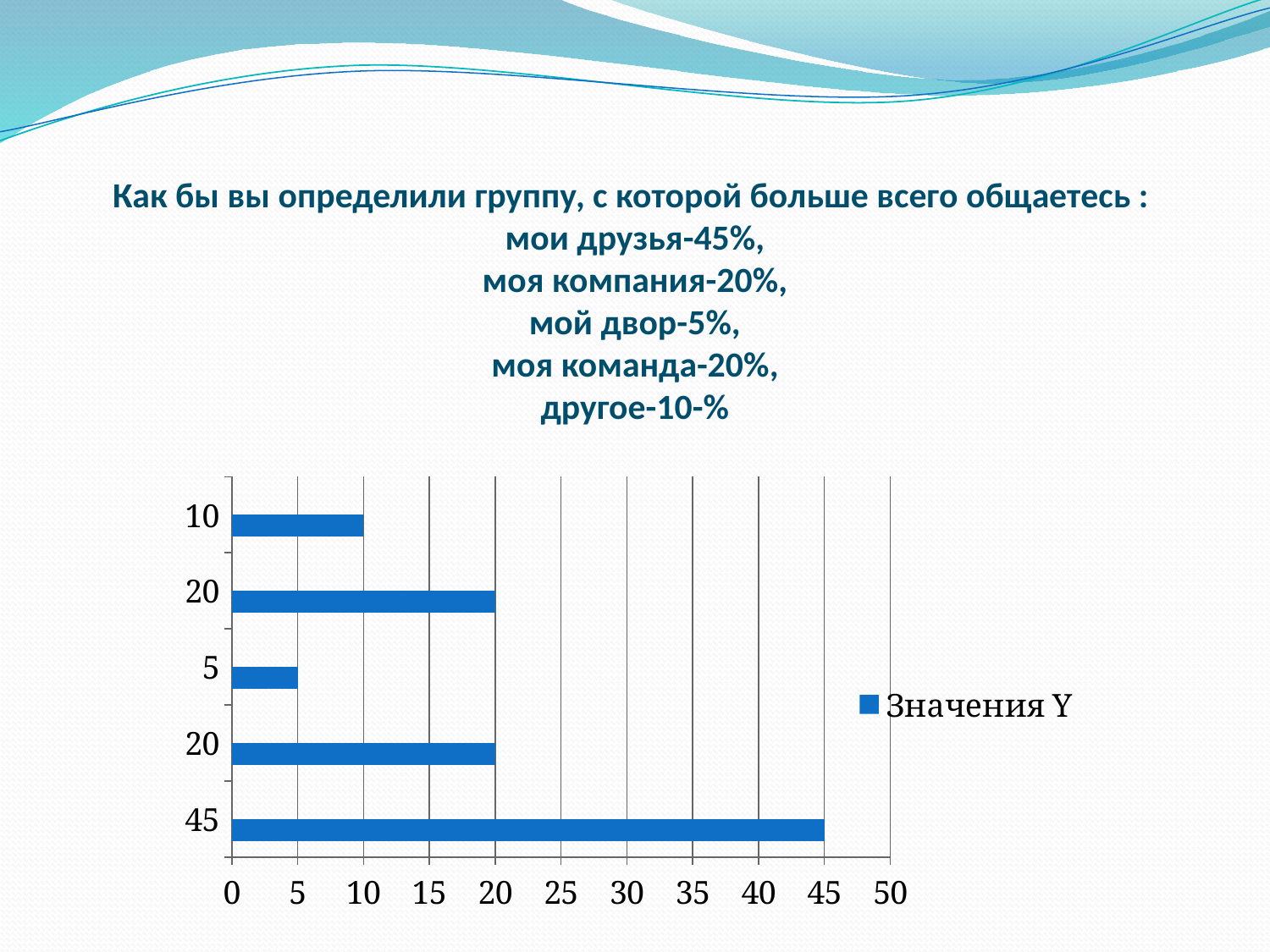

# Как бы вы определили группу, с которой больше всего общаетесь : мои друзья-45%, моя компания-20%, мой двор-5%, моя команда-20%, другое-10-%

### Chart

| Category | Значения Y | Столбец1 |
|---|---|---|
| 45 | 45.0 | None |
| 20 | 20.0 | None |
| 5 | 5.0 | None |
| 20 | 20.0 | None |
| 10 | 10.0 | None |